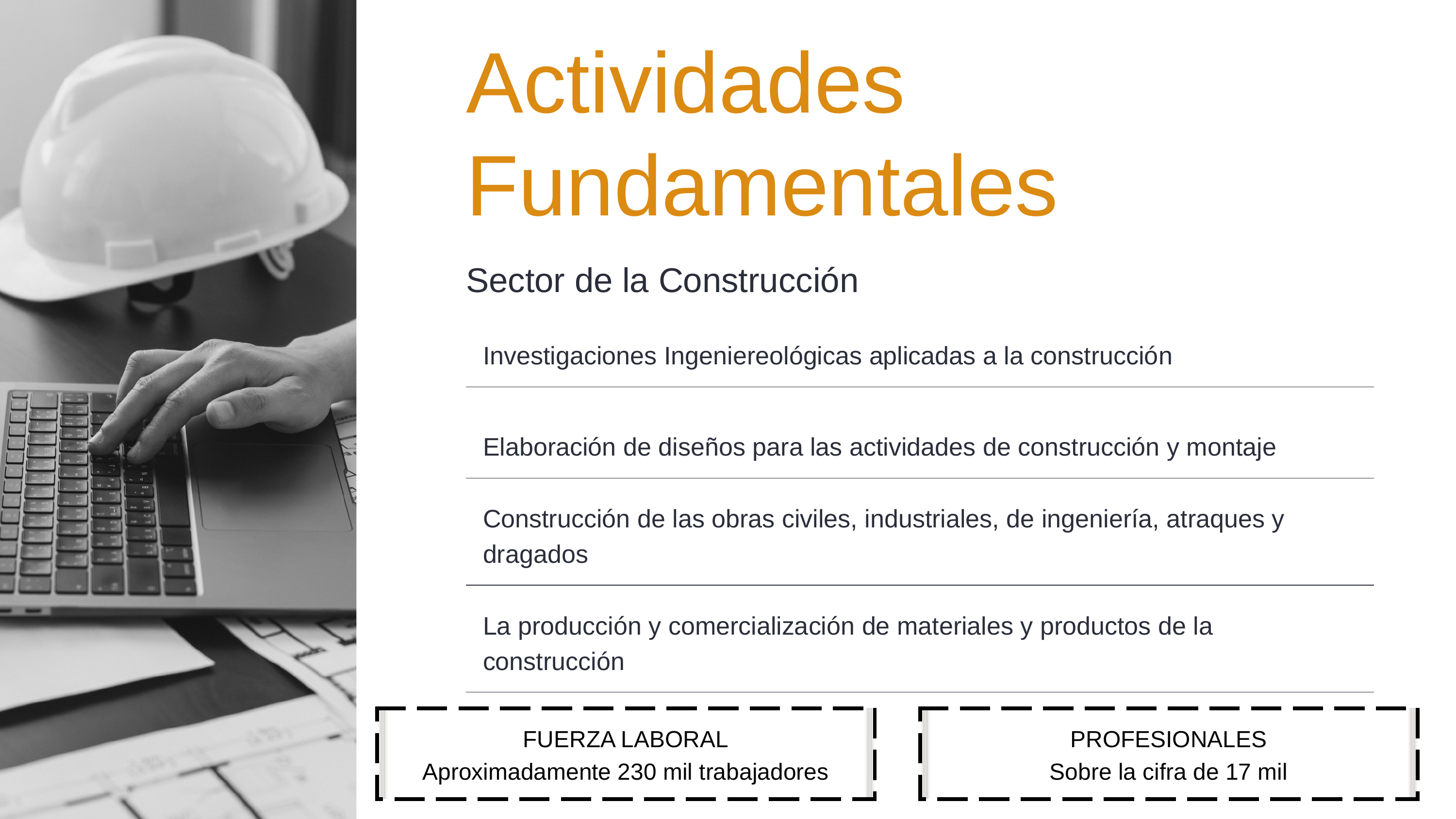

Actividades Fundamentales
Sector de la Construcción
| Investigaciones Ingeniereológicas aplicadas a la construcción |
| --- |
| Elaboración de diseños para las actividades de construcción y montaje |
| Construcción de las obras civiles, industriales, de ingeniería, atraques y dragados |
| La producción y comercialización de materiales y productos de la construcción |

FUERZA LABORAL
Aproximadamente 230 mil trabajadores
PROFESIONALES
Sobre la cifra de 17 mil